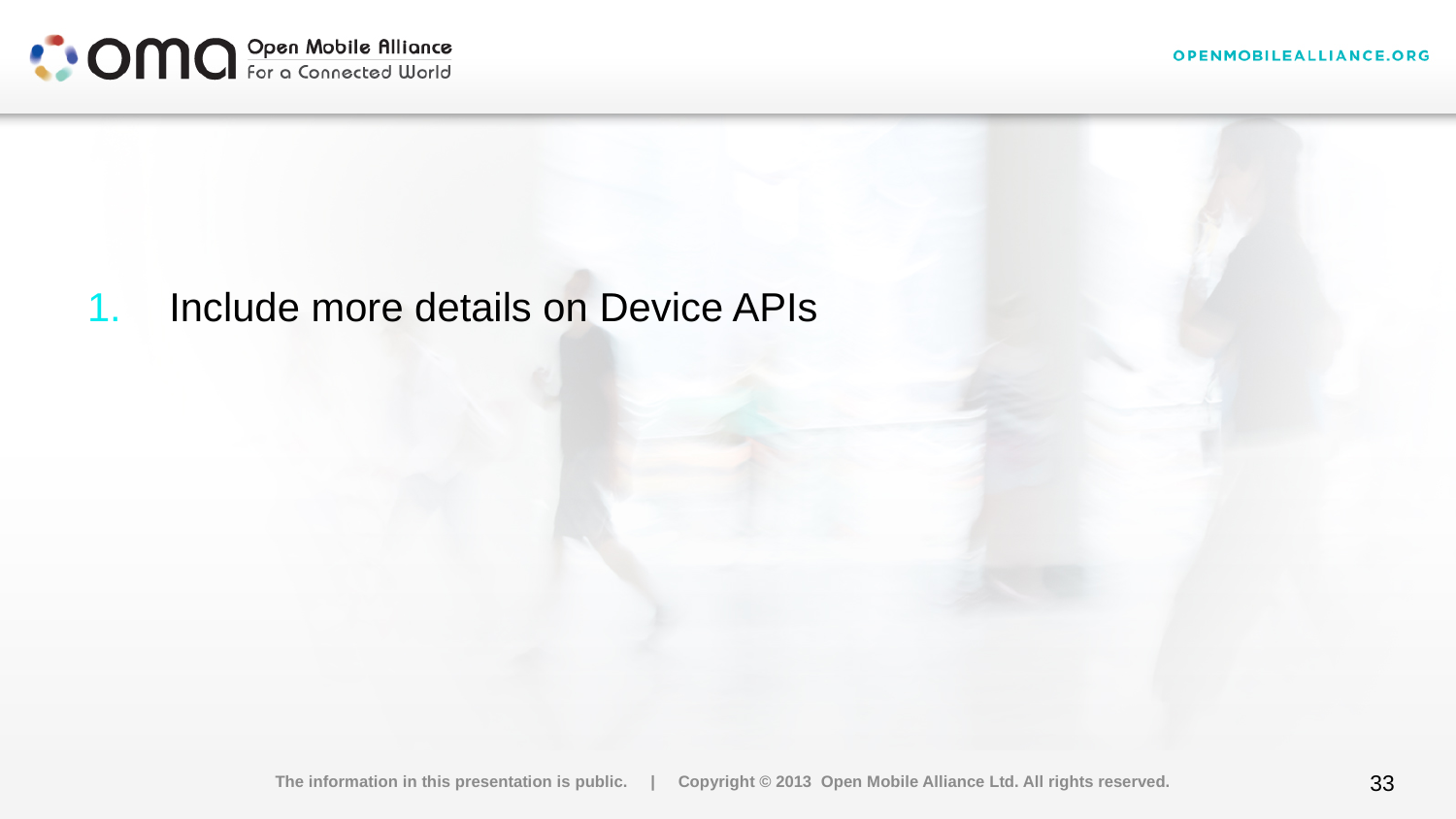

#
Include more details on Device APIs
The information in this presentation is public.     |     Copyright © 2013  Open Mobile Alliance Ltd. All rights reserved.